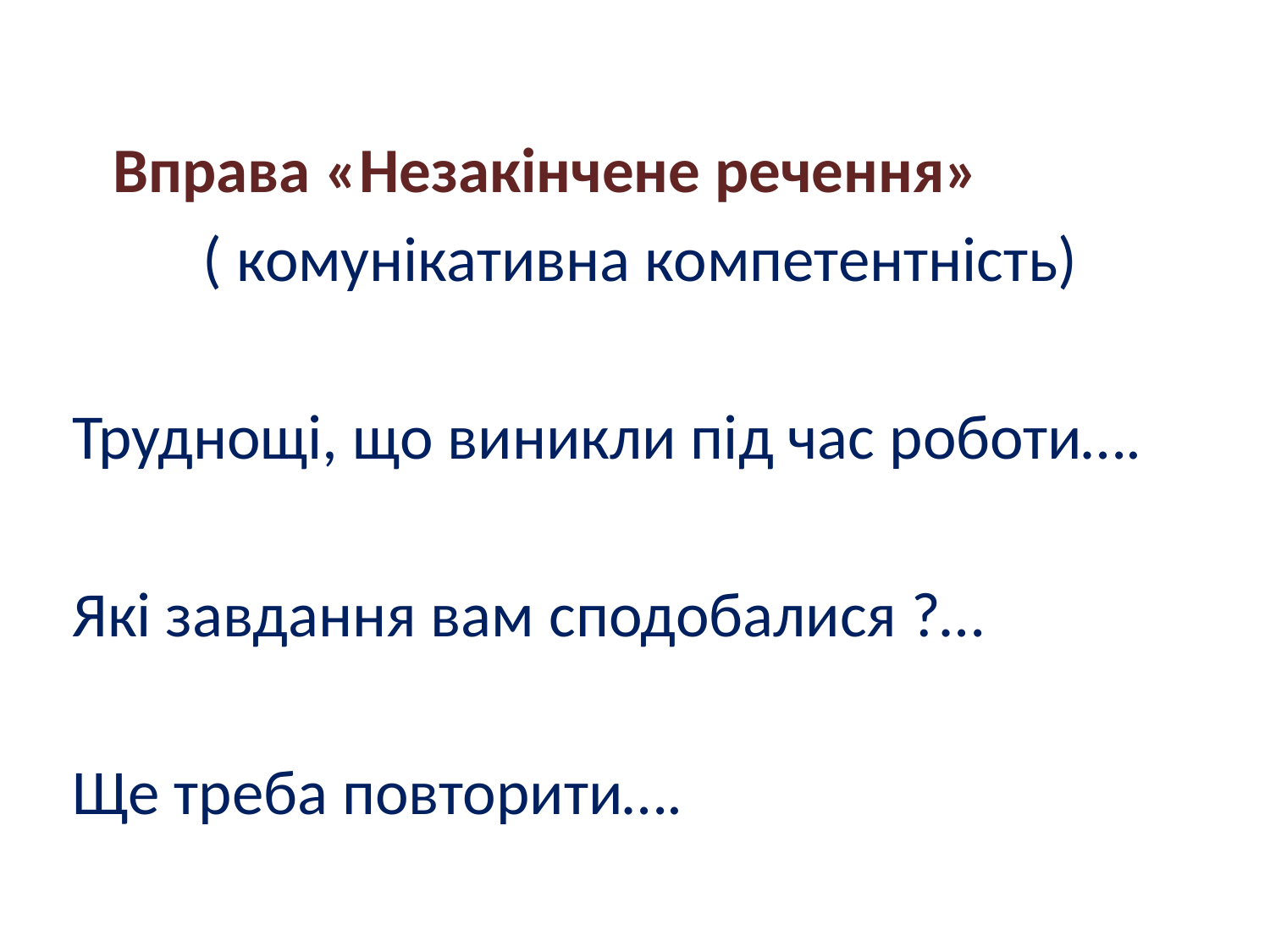

Вправа «Незакінчене речення»
 ( комунікативна компетентність)

Труднощі, що виникли під час роботи….

Які завдання вам сподобалися ?…

Ще треба повторити….